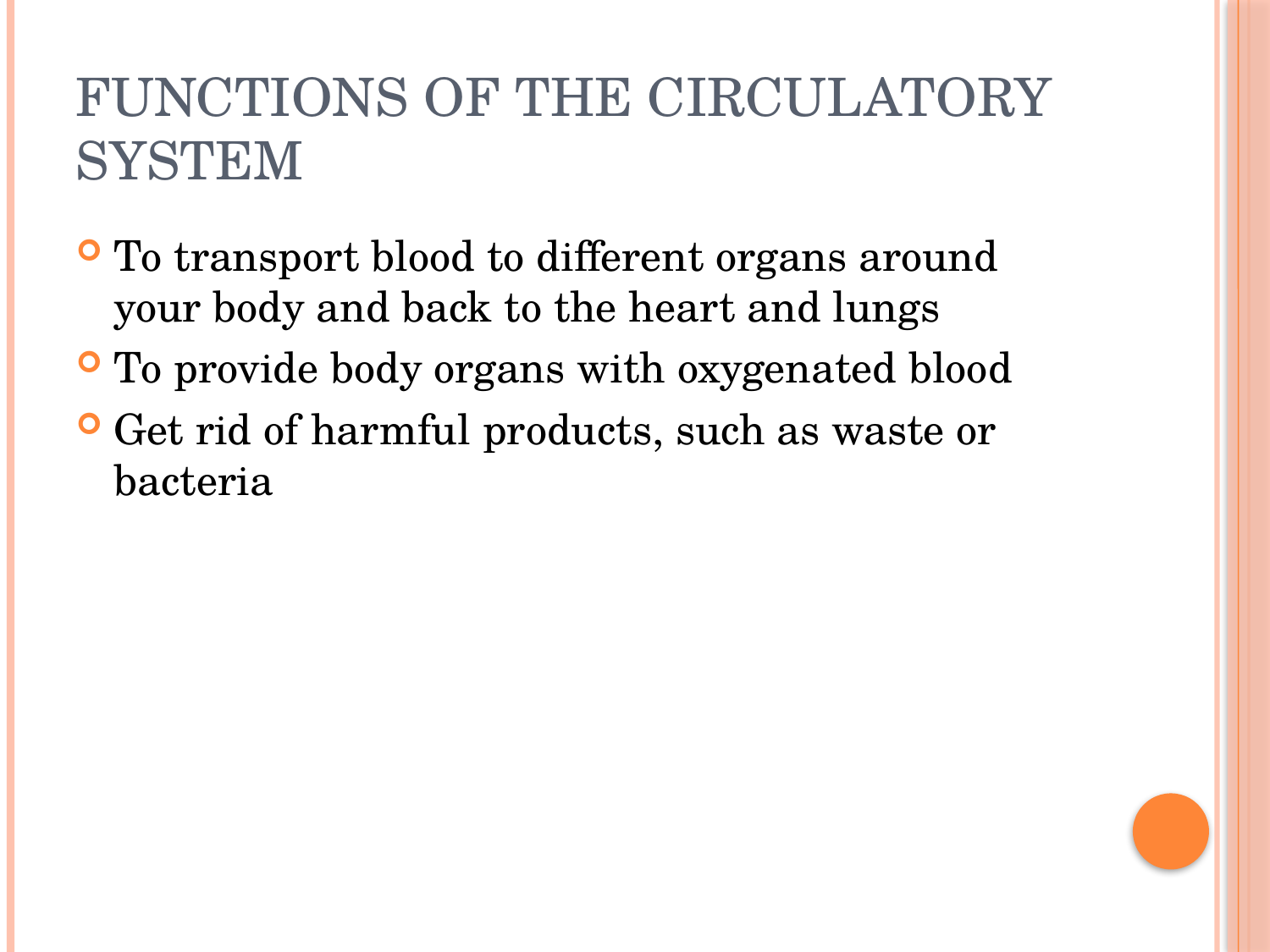

# Functions of the Circulatory System
To transport blood to different organs around your body and back to the heart and lungs
To provide body organs with oxygenated blood
Get rid of harmful products, such as waste or bacteria